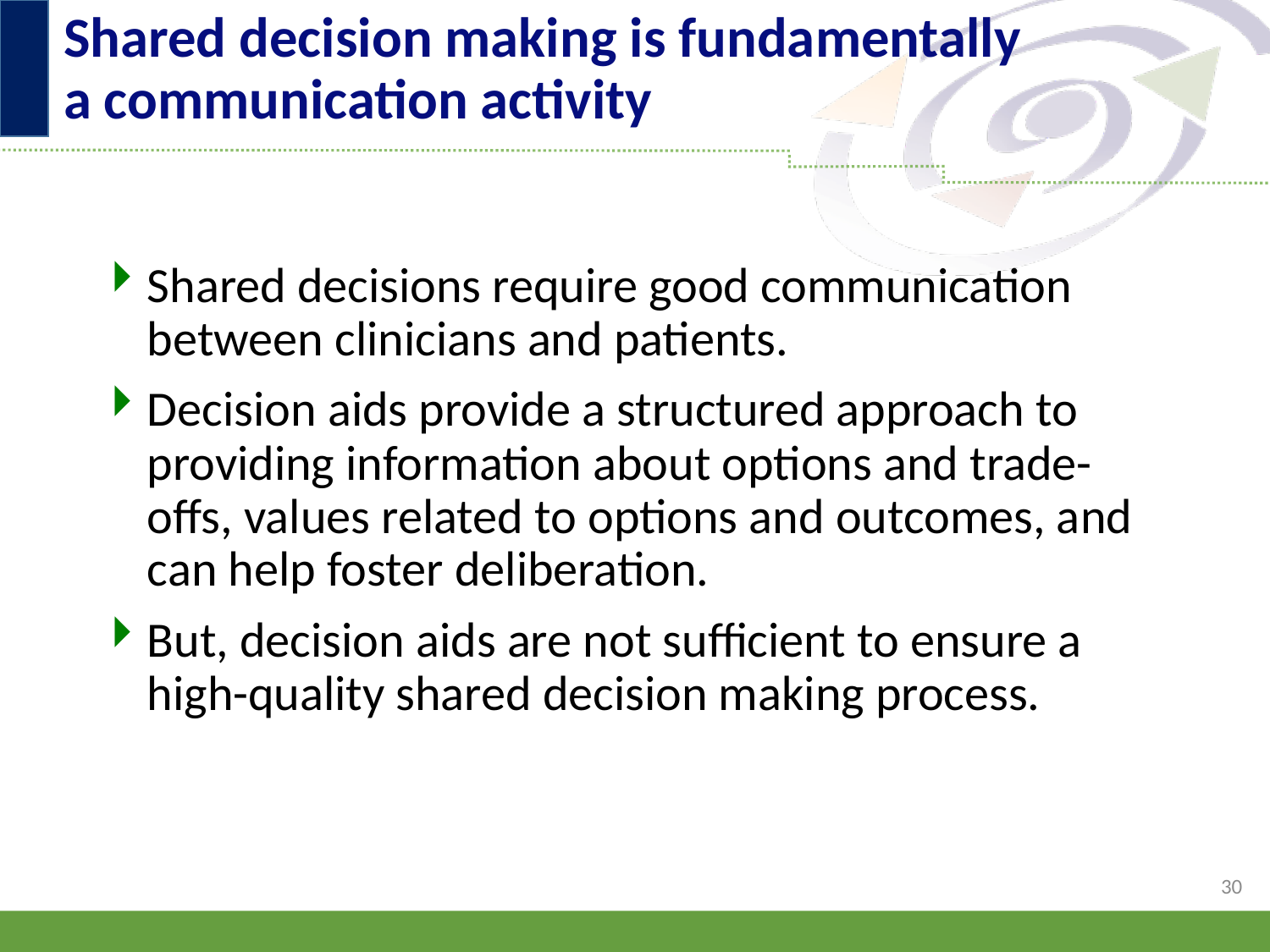

# Shared decision making is fundamentally a communication activity
Shared decisions require good communication between clinicians and patients.
Decision aids provide a structured approach to providing information about options and trade-offs, values related to options and outcomes, and can help foster deliberation.
But, decision aids are not sufficient to ensure a high-quality shared decision making process.
30